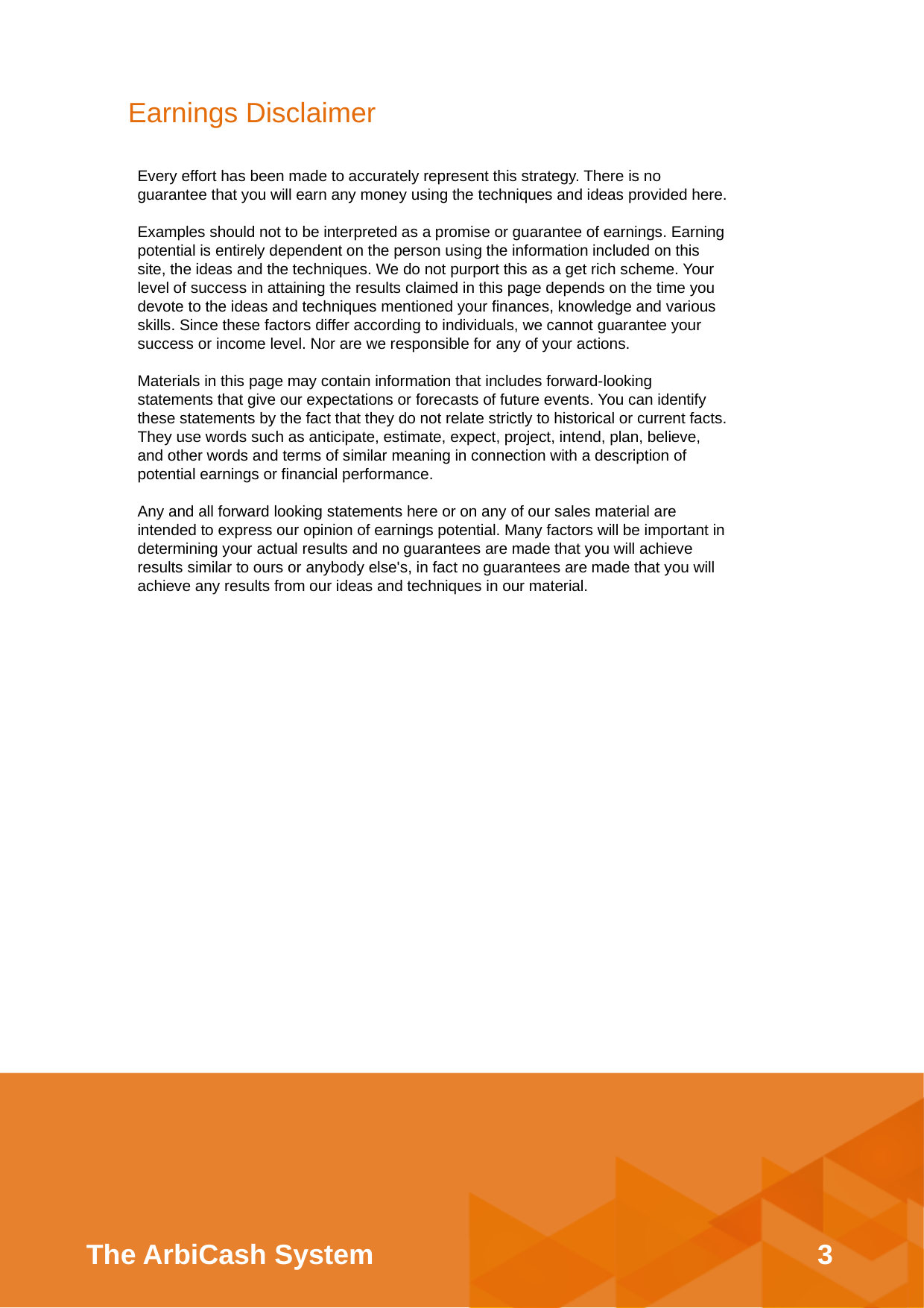

Earnings Disclaimer
Every effort has been made to accurately represent this strategy. There is no guarantee that you will earn any money using the techniques and ideas provided here.

Examples should not to be interpreted as a promise or guarantee of earnings. Earning potential is entirely dependent on the person using the information included on this site, the ideas and the techniques. We do not purport this as a get rich scheme. Your level of success in attaining the results claimed in this page depends on the time you devote to the ideas and techniques mentioned your finances, knowledge and various skills. Since these factors differ according to individuals, we cannot guarantee your success or income level. Nor are we responsible for any of your actions.

Materials in this page may contain information that includes forward-looking statements that give our expectations or forecasts of future events. You can identify these statements by the fact that they do not relate strictly to historical or current facts. They use words such as anticipate, estimate, expect, project, intend, plan, believe, and other words and terms of similar meaning in connection with a description of potential earnings or financial performance.

Any and all forward looking statements here or on any of our sales material are intended to express our opinion of earnings potential. Many factors will be important in determining your actual results and no guarantees are made that you will achieve results similar to ours or anybody else's, in fact no guarantees are made that you will achieve any results from our ideas and techniques in our material.